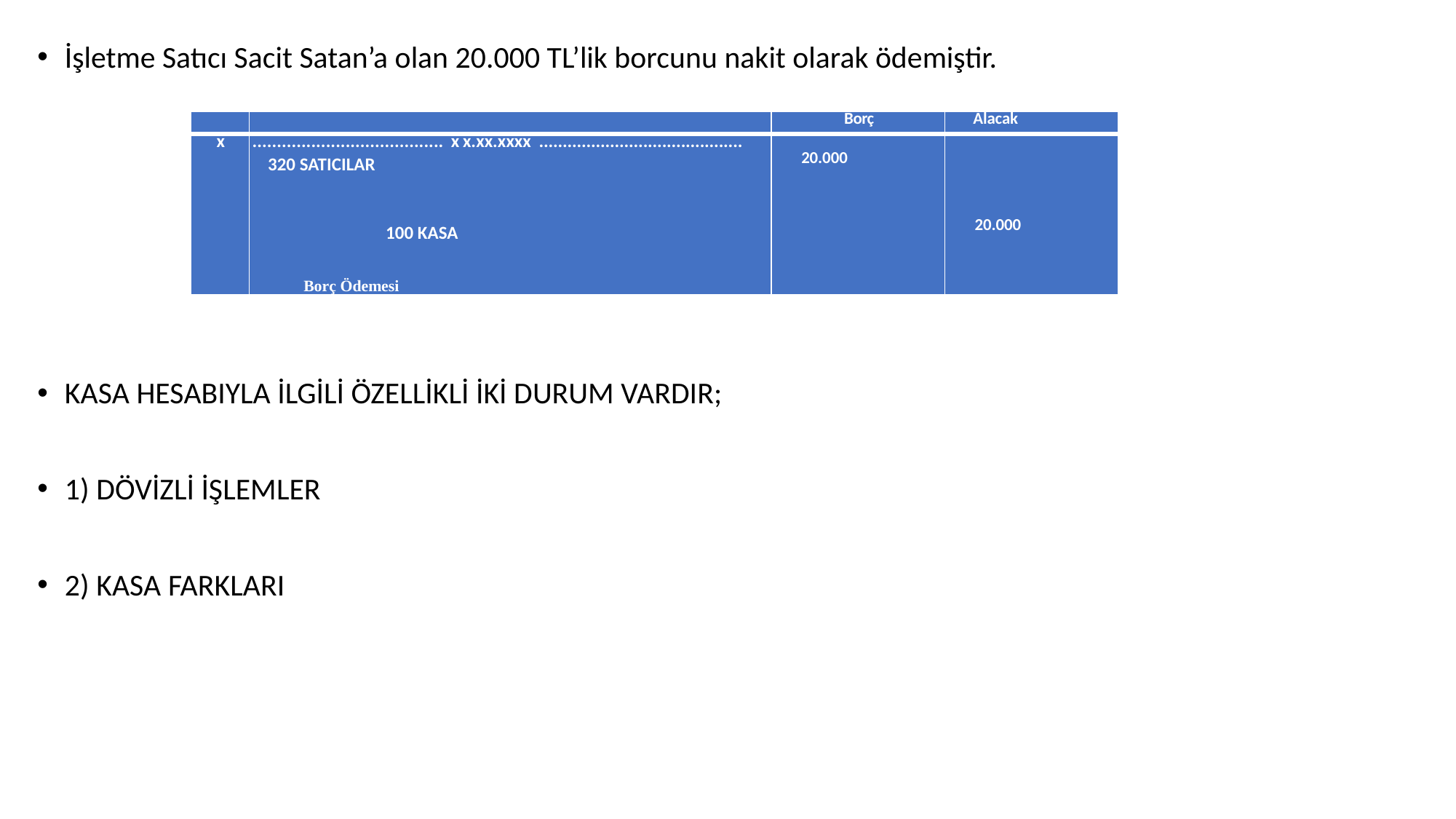

İşletme Satıcı Sacit Satan’a olan 20.000 TL’lik borcunu nakit olarak ödemiştir.

KASA HESABIYLA İLGİLİ ÖZELLİKLİ İKİ DURUM VARDIR;

1) DÖVİZLİ İŞLEMLER

2) KASA FARKLARI

|  |  | Borç | Alacak |
| --- | --- | --- | --- |
| x | ....................................... xx.xx.xxxx ........................................... 320 SATICILAR     100 KASA Borç Ödemesi | 20.000 | 20.000 |